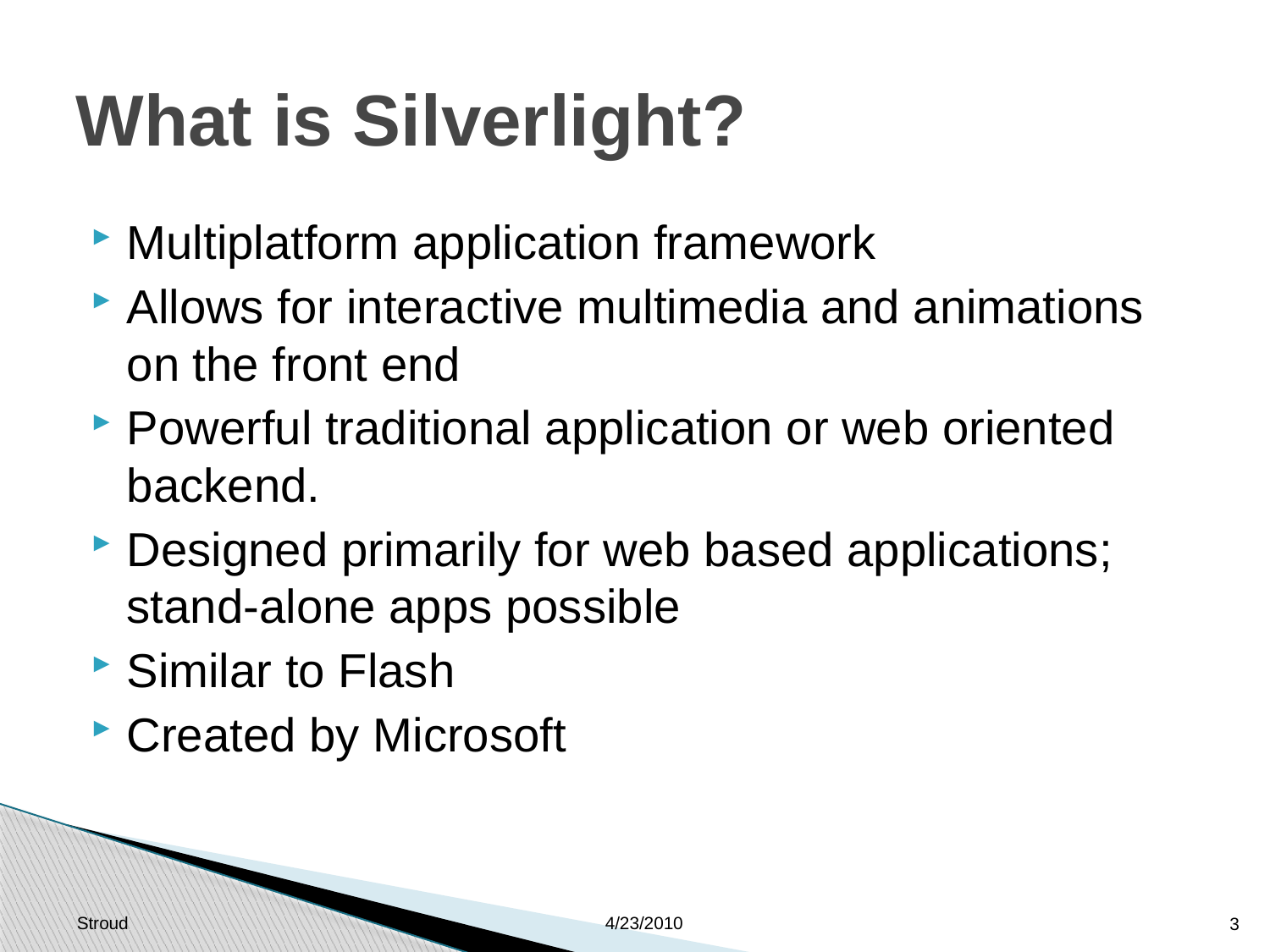

# What is Silverlight?
Multiplatform application framework
Allows for interactive multimedia and animations on the front end
Powerful traditional application or web oriented backend.
Designed primarily for web based applications; stand-alone apps possible
Similar to Flash
Created by Microsoft
Stroud
4/23/2010
3